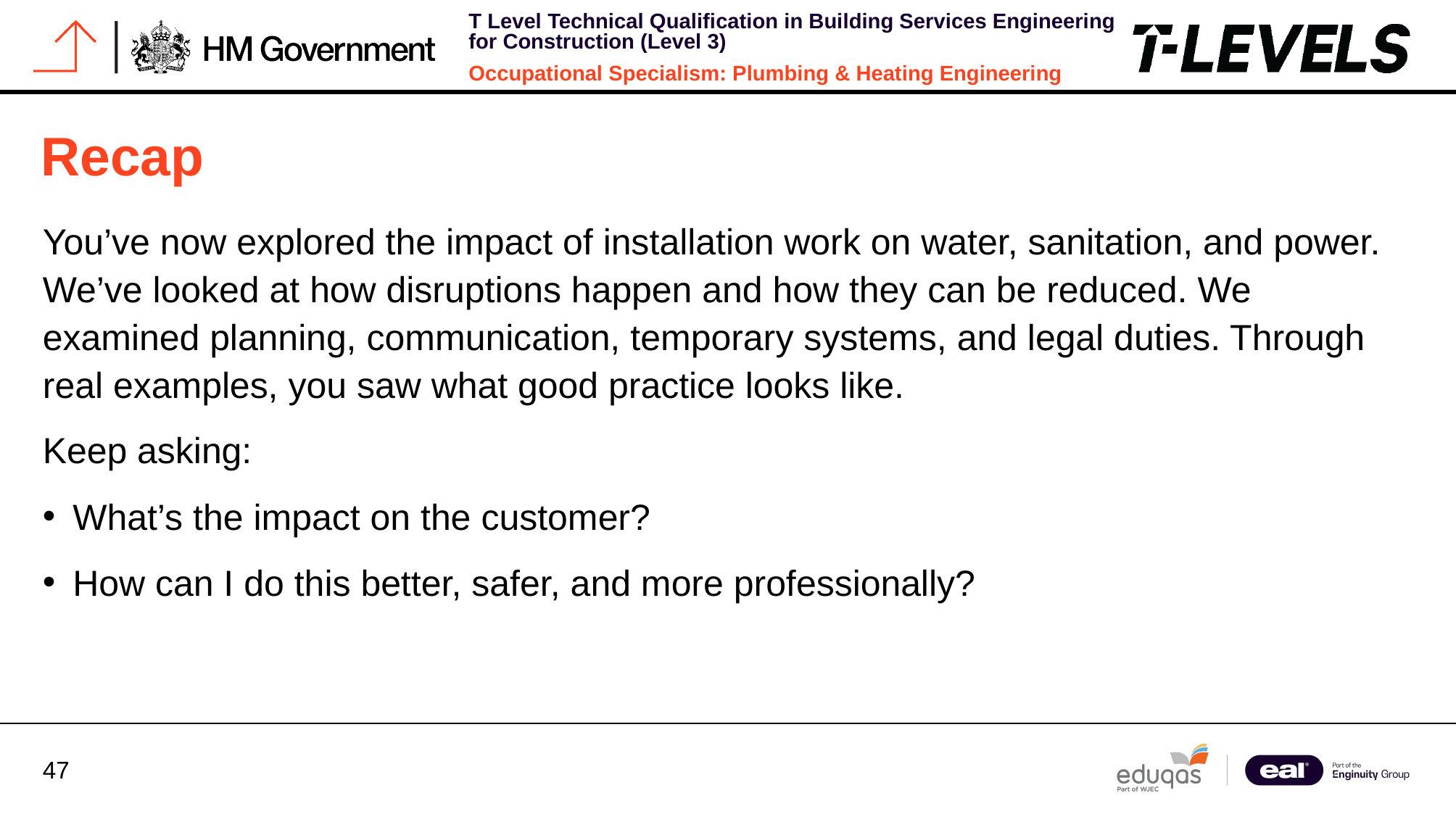

# Recap
You’ve now explored the impact of installation work on water, sanitation, and power. We’ve looked at how disruptions happen and how they can be reduced. We examined planning, communication, temporary systems, and legal duties. Through real examples, you saw what good practice looks like.
Keep asking:
What’s the impact on the customer?
How can I do this better, safer, and more professionally?